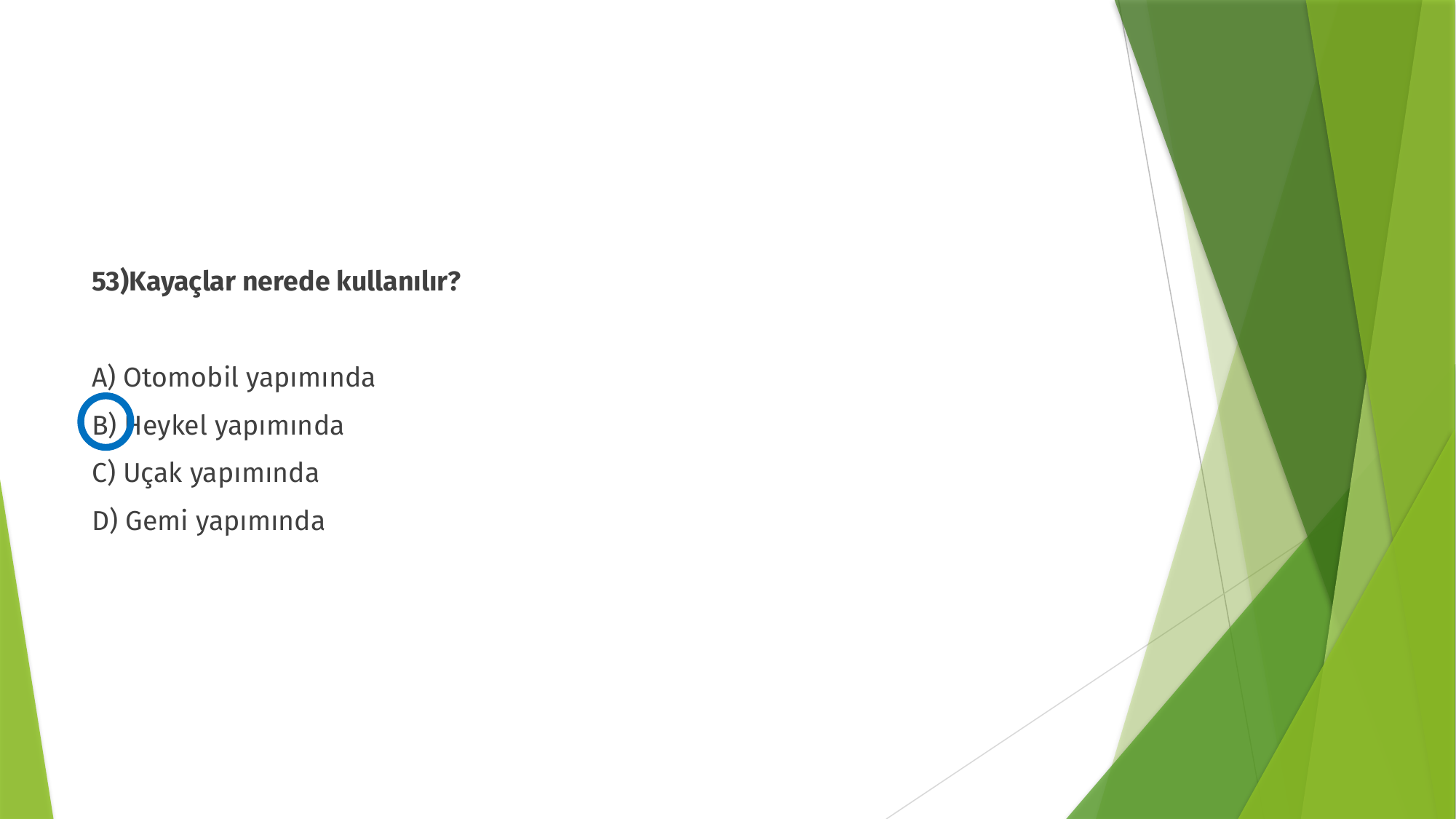

#
53)Kayaçlar nerede kullanılır?

A) Otomobil yapımında
B) Heykel yapımında
C) Uçak yapımında
D) Gemi yapımında